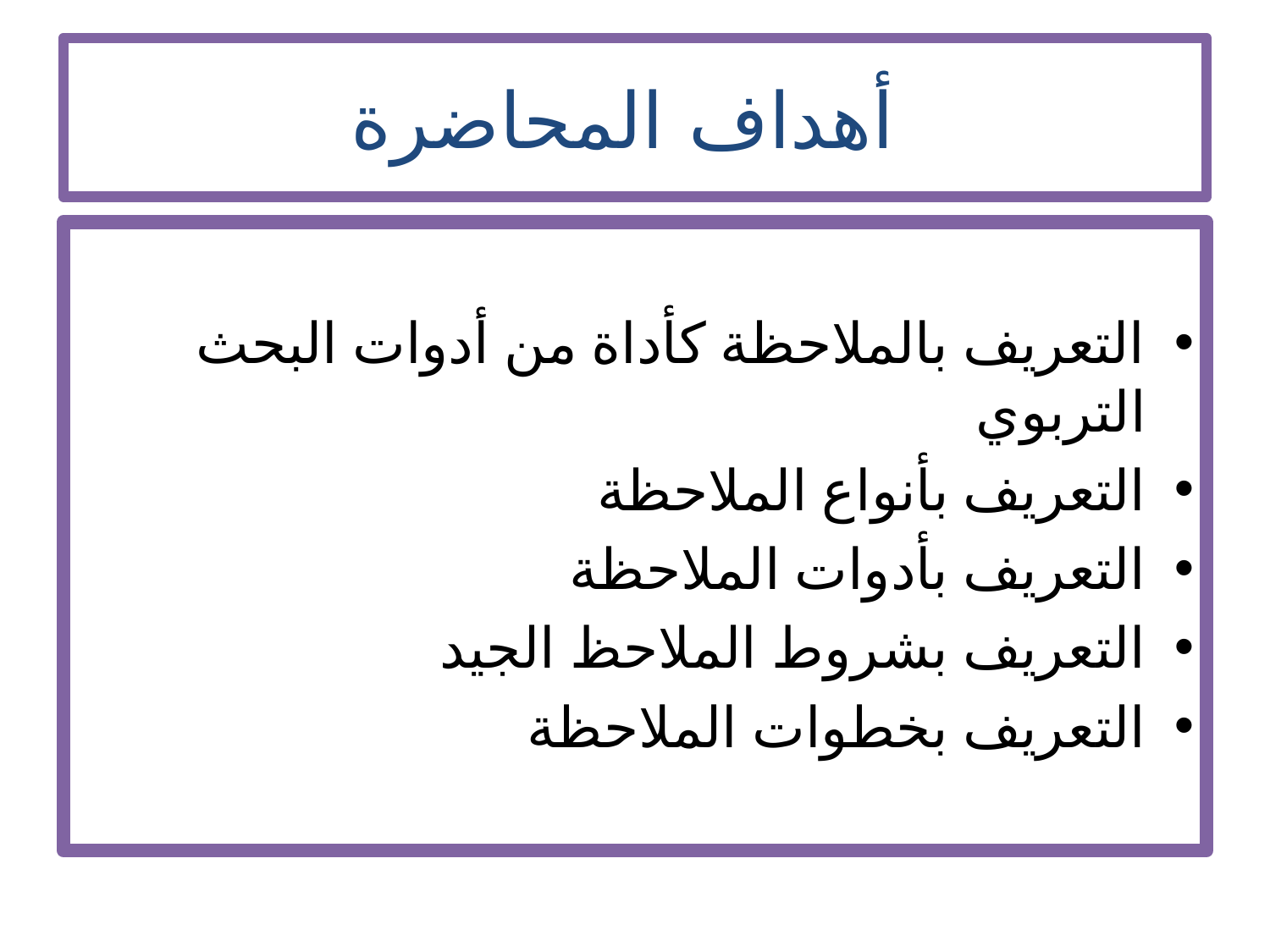

# أهداف المحاضرة

التعريف بالملاحظة كأداة من أدوات البحث التربوي
التعريف بأنواع الملاحظة
التعريف بأدوات الملاحظة
التعريف بشروط الملاحظ الجيد
التعريف بخطوات الملاحظة